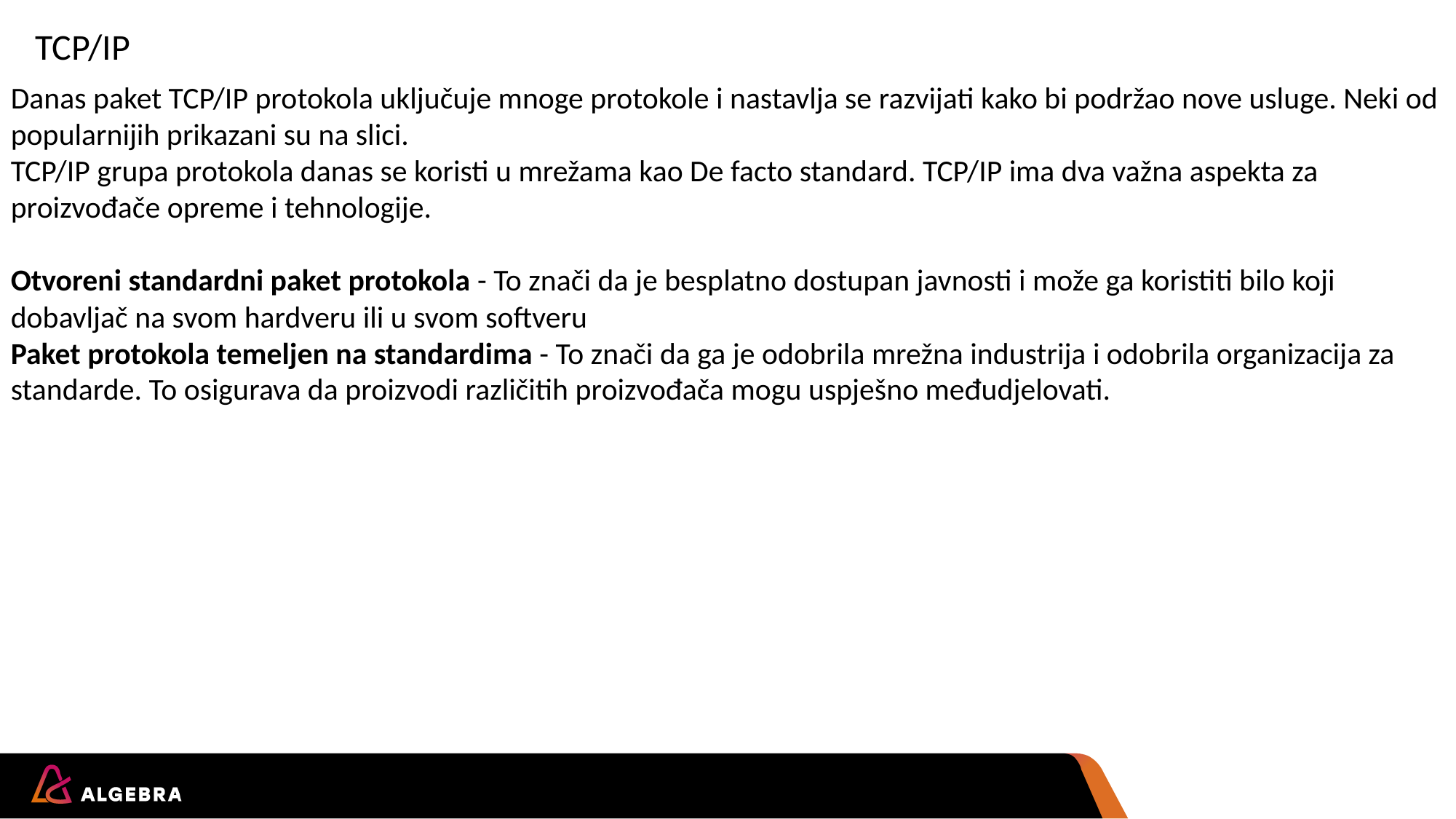

TCP/IP
Danas paket TCP/IP protokola uključuje mnoge protokole i nastavlja se razvijati kako bi podržao nove usluge. Neki od popularnijih prikazani su na slici.
TCP/IP grupa protokola danas se koristi u mrežama kao De facto standard. TCP/IP ima dva važna aspekta za proizvođače opreme i tehnologije.

Otvoreni standardni paket protokola - To znači da je besplatno dostupan javnosti i može ga koristiti bilo koji dobavljač na svom hardveru ili u svom softveru
Paket protokola temeljen na standardima - To znači da ga je odobrila mrežna industrija i odobrila organizacija za standarde. To osigurava da proizvodi različitih proizvođača mogu uspješno međudjelovati.